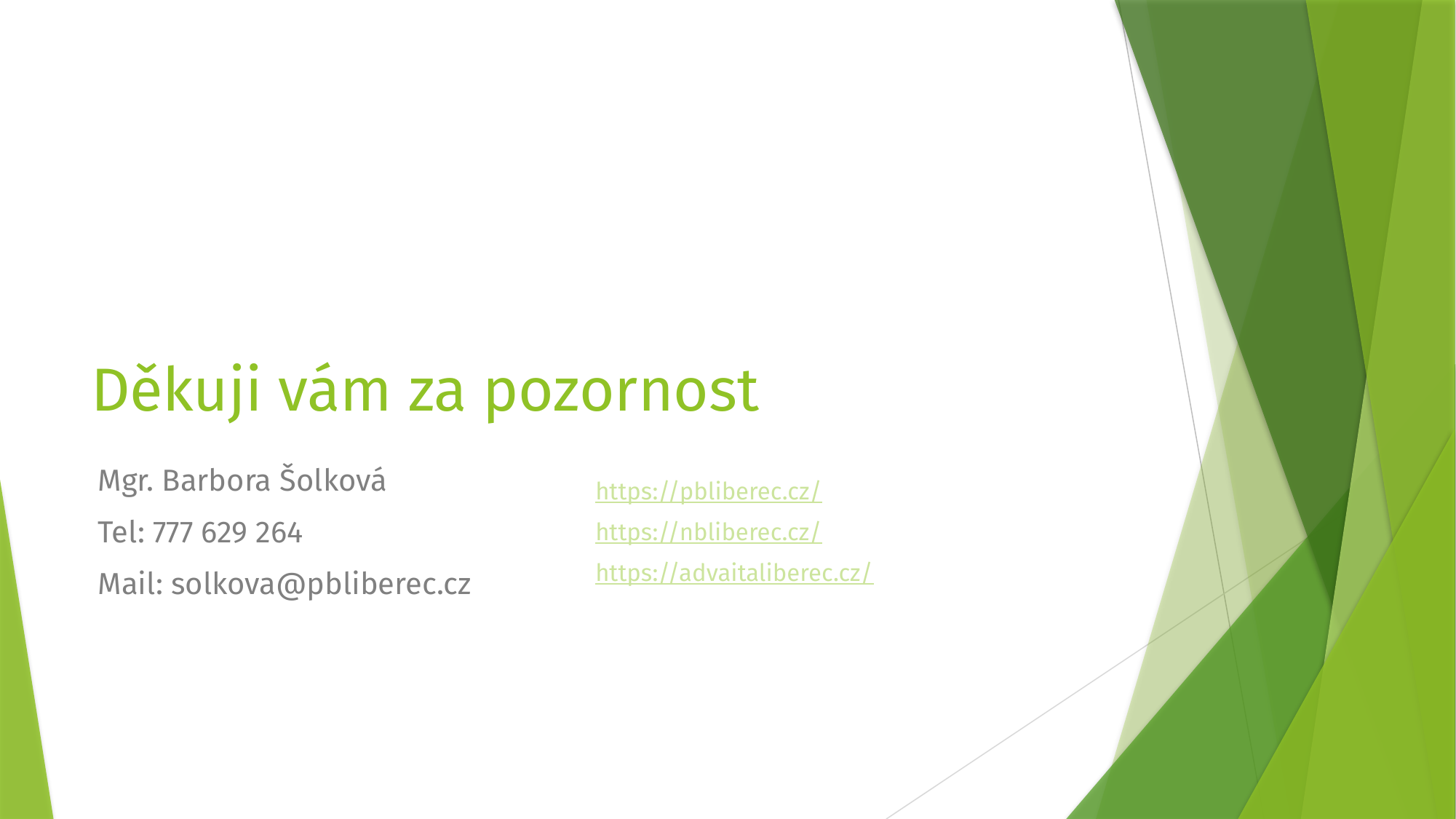

# Děkuji vám za pozornost
Mgr. Barbora Šolková
Tel: 777 629 264
Mail: solkova@pbliberec.cz
https://pbliberec.cz/
https://nbliberec.cz/
https://advaitaliberec.cz/